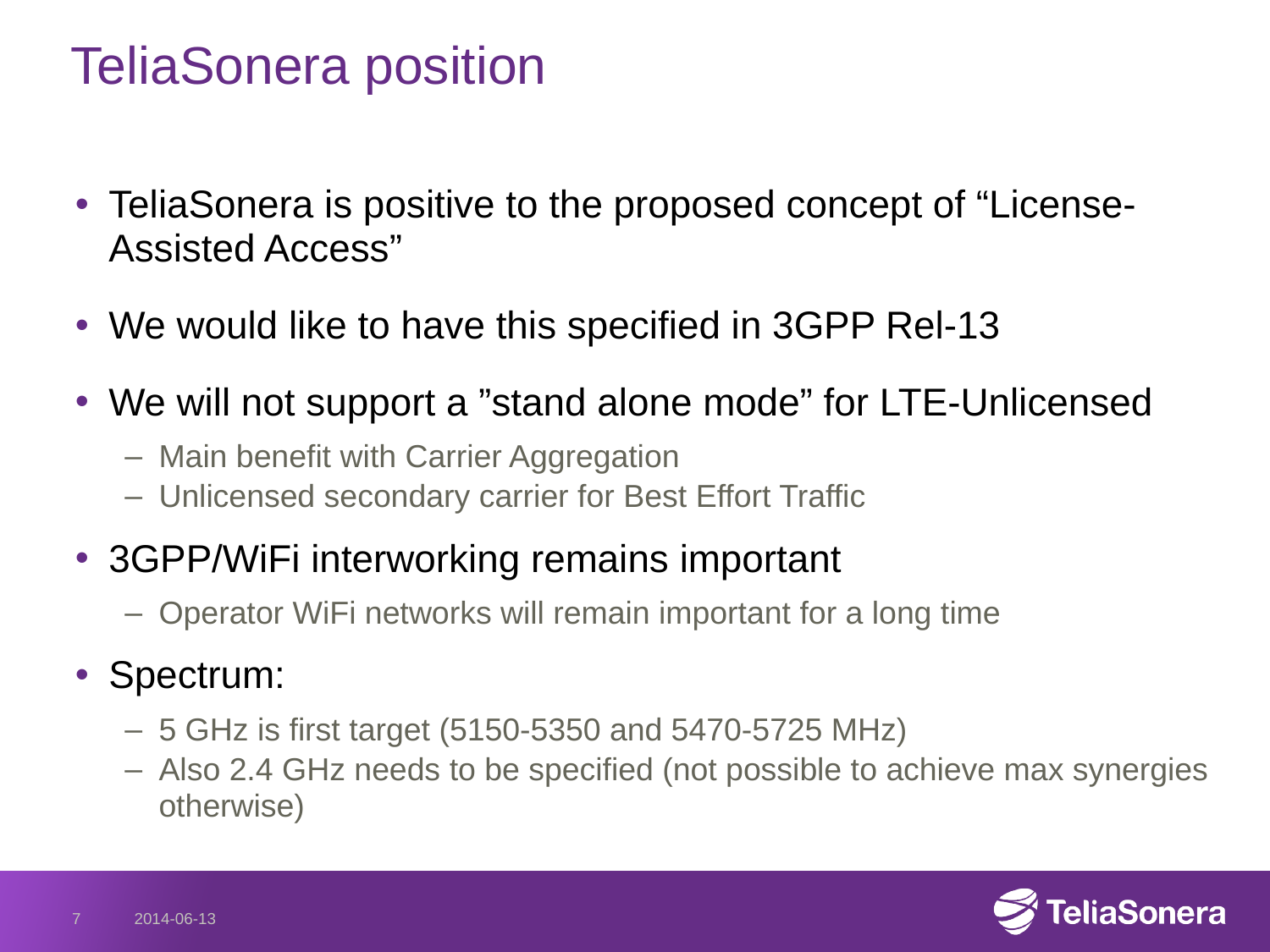

# TeliaSonera position
TeliaSonera is positive to the proposed concept of “License-Assisted Access”
We would like to have this specified in 3GPP Rel-13
We will not support a ”stand alone mode” for LTE-Unlicensed
Main benefit with Carrier Aggregation
Unlicensed secondary carrier for Best Effort Traffic
3GPP/WiFi interworking remains important
Operator WiFi networks will remain important for a long time
Spectrum:
5 GHz is first target (5150-5350 and 5470-5725 MHz)
Also 2.4 GHz needs to be specified (not possible to achieve max synergies otherwise)
7
2014-06-13